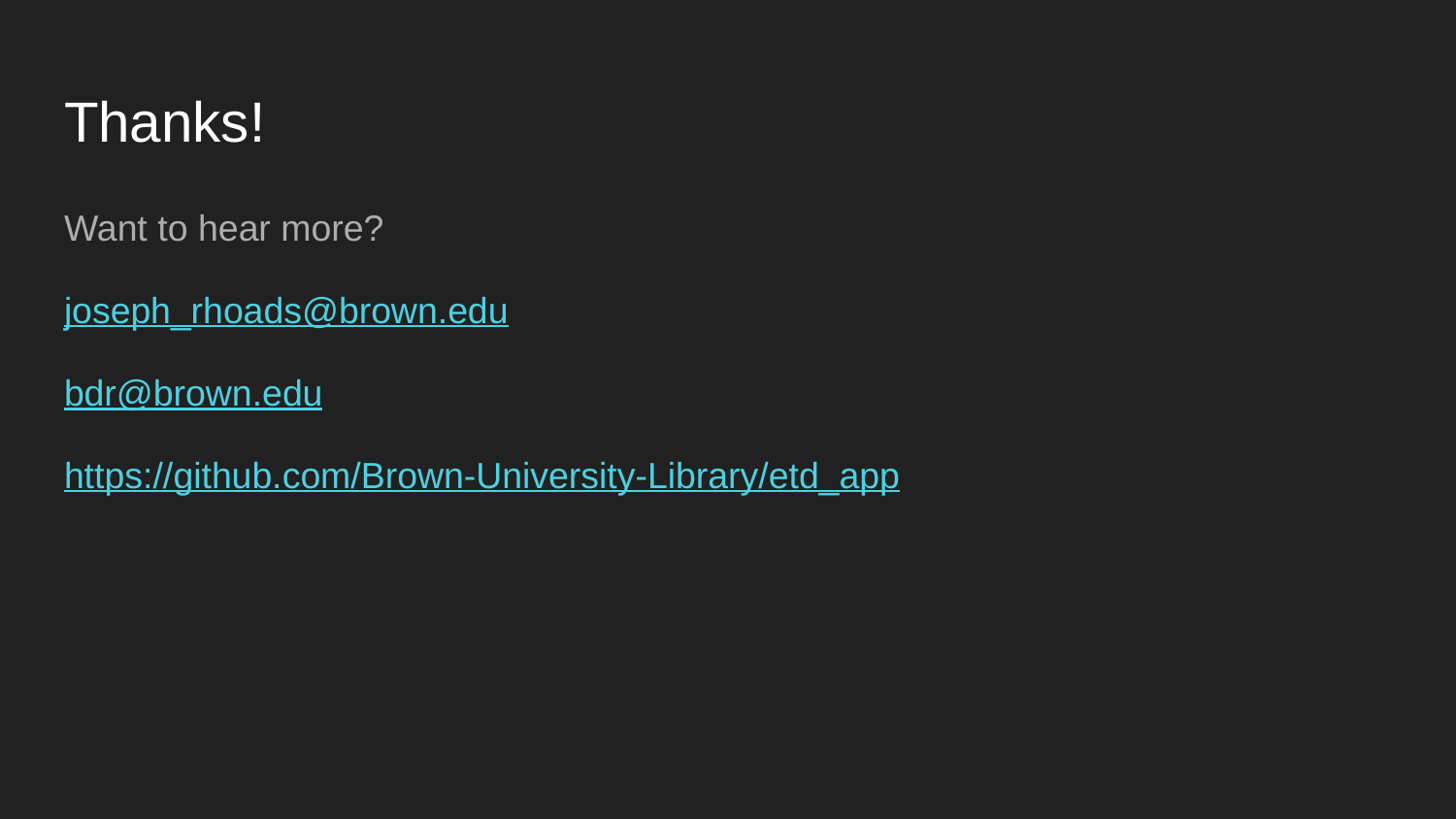

# Thanks!
Want to hear more?
joseph_rhoads@brown.edu
bdr@brown.edu
https://github.com/Brown-University-Library/etd_app